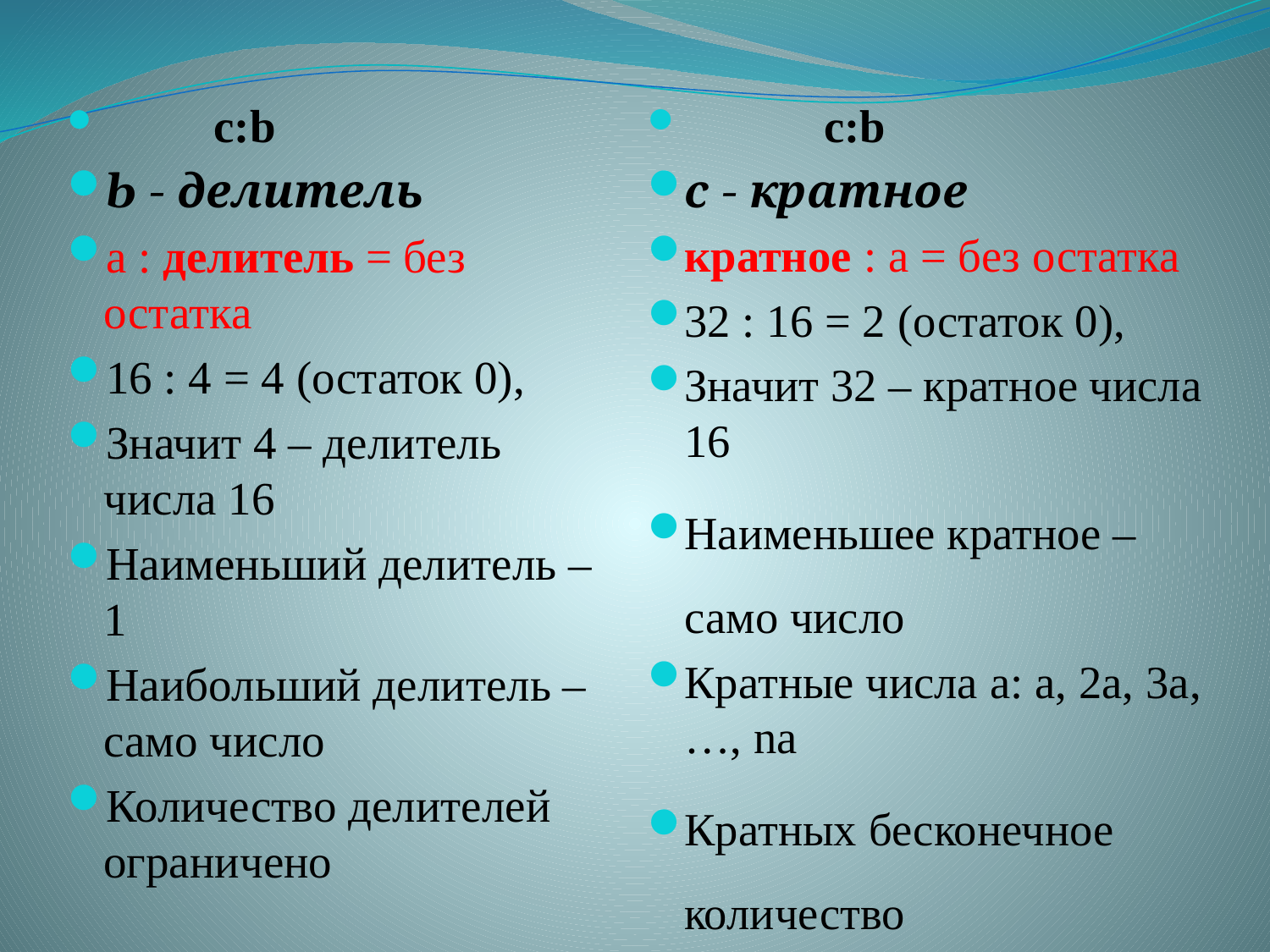

с:b
b - делитель
a : делитель = без остатка
16 : 4 = 4 (остаток 0),
Значит 4 – делитель числа 16
Наименьший делитель – 1
Наибольший делитель – само число
Количество делителей ограничено

               с:b
с - кратное
кратное : a = без остатка
32 : 16 = 2 (остаток 0),
Значит 32 – кратное числа 16
Наименьшее кратное – само число
Кратные числа a: a, 2a, 3a, …, na
Кратных бесконечное количество